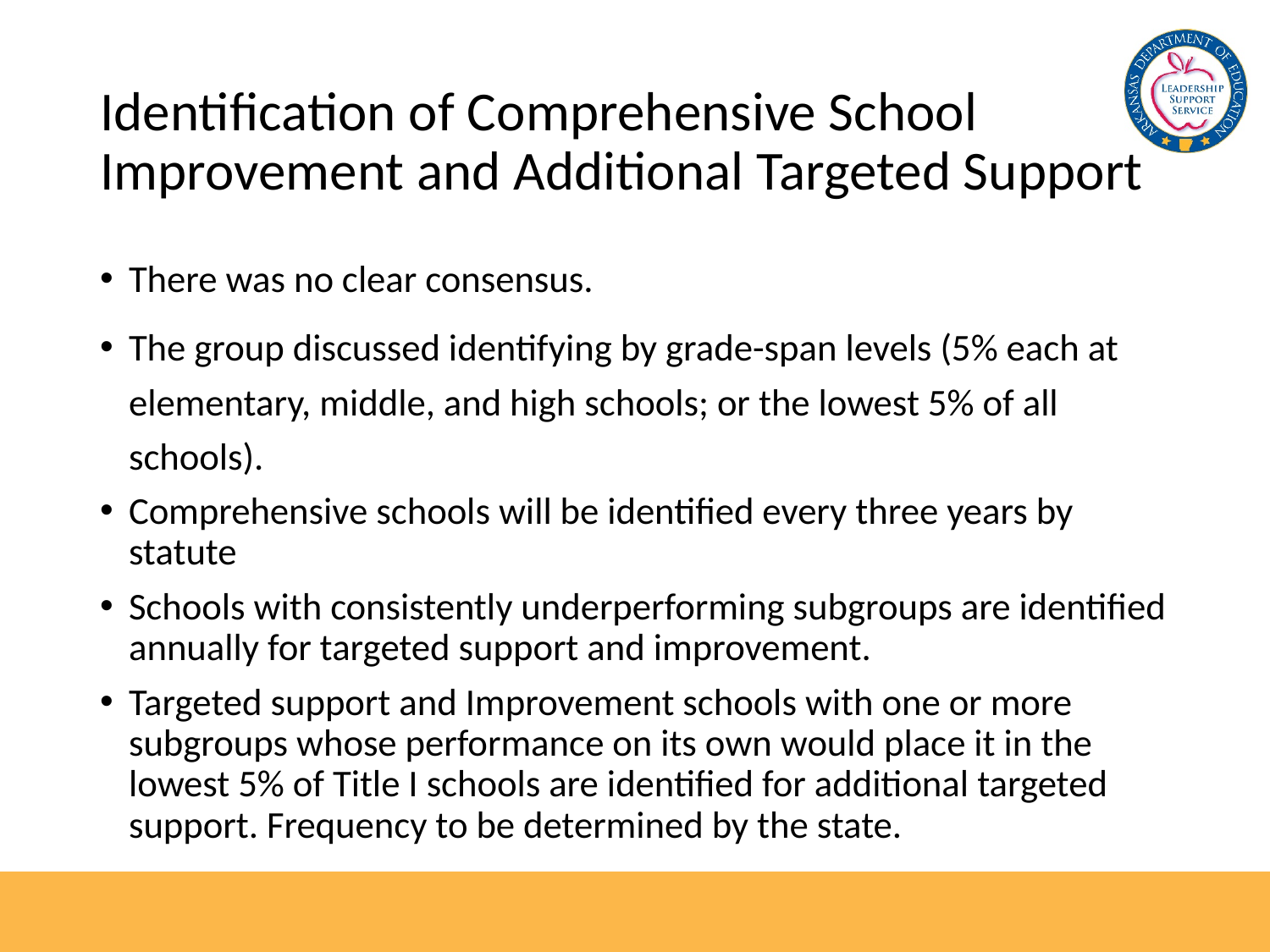

# Identification of Comprehensive School Improvement and Additional Targeted Support
There was no clear consensus.
The group discussed identifying by grade-span levels (5% each at elementary, middle, and high schools; or the lowest 5% of all schools).
Comprehensive schools will be identified every three years by statute
Schools with consistently underperforming subgroups are identified annually for targeted support and improvement.
Targeted support and Improvement schools with one or more subgroups whose performance on its own would place it in the lowest 5% of Title I schools are identified for additional targeted support. Frequency to be determined by the state.